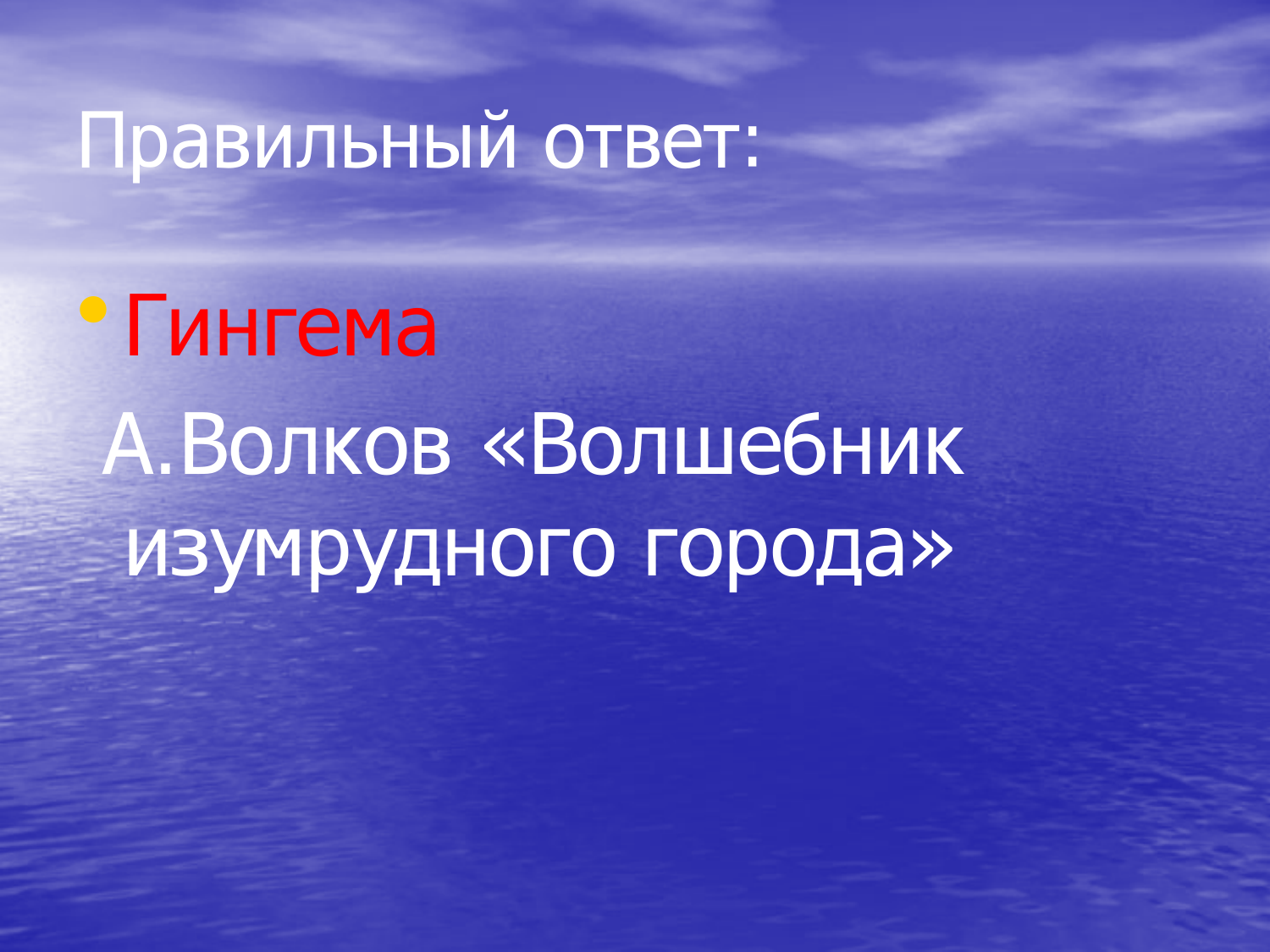

# Правильный ответ:
Гингема
 А.Волков «Волшебник изумрудного города»